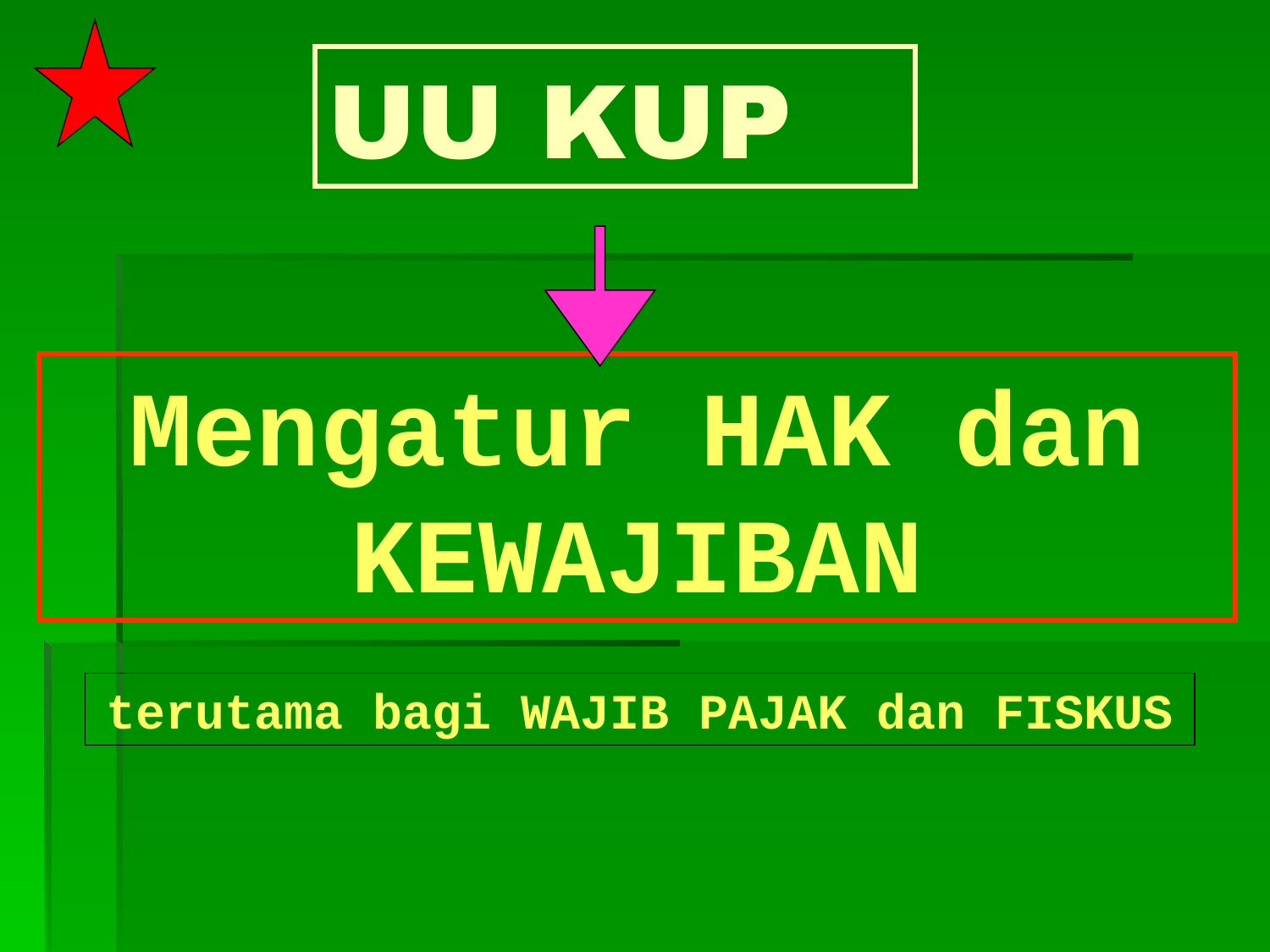

# UU KUP

Mengatur HAK dan KEWAJIBAN
terutama bagi WAJIB PAJAK dan FISKUS